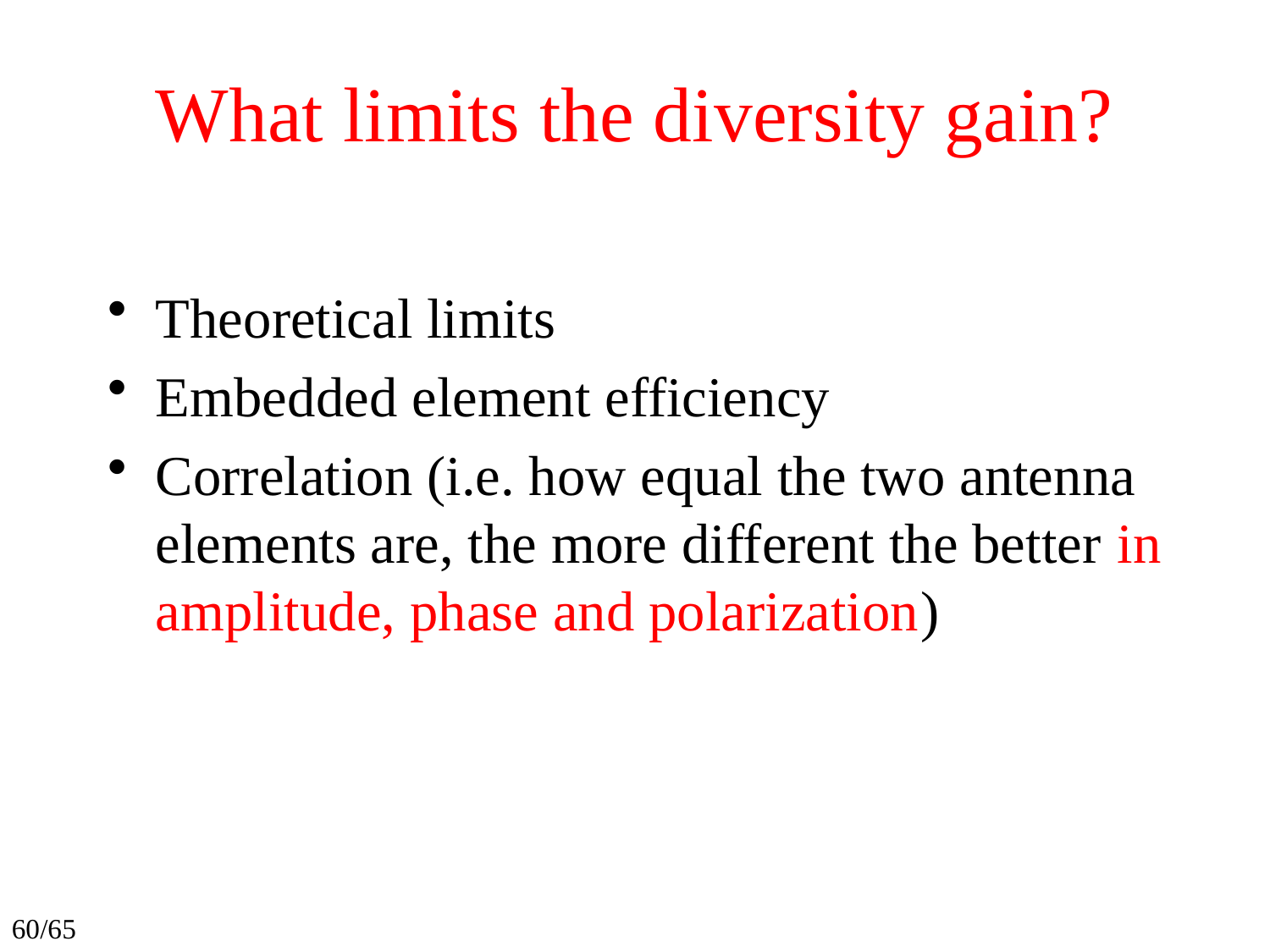

# What limits the diversity gain?
Theoretical limits
Embedded element efficiency
Correlation (i.e. how equal the two antenna elements are, the more different the better in amplitude, phase and polarization)